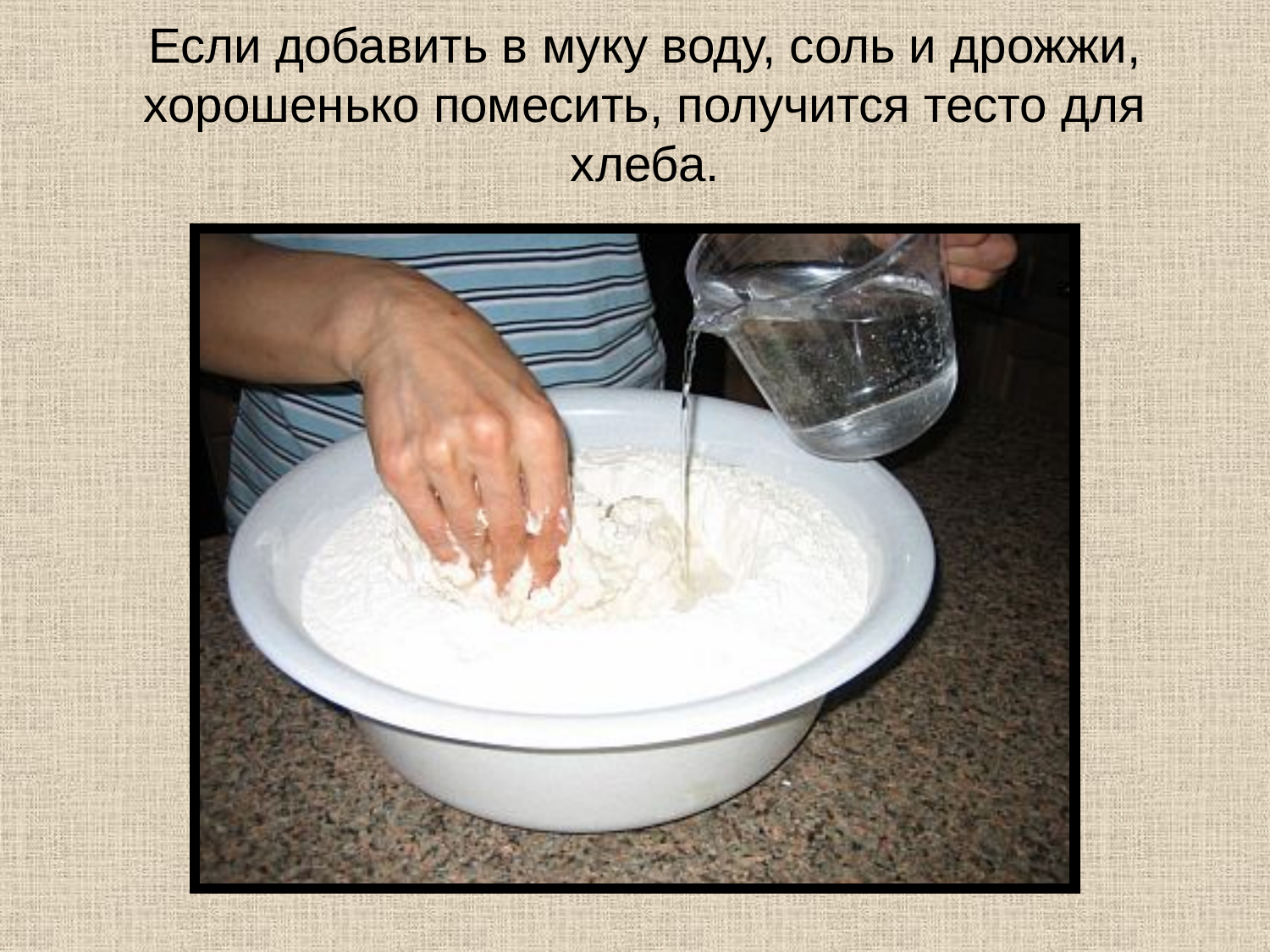

# Если добавить в муку воду, соль и дрожжи, хорошенько помесить, получится тесто для хлеба.